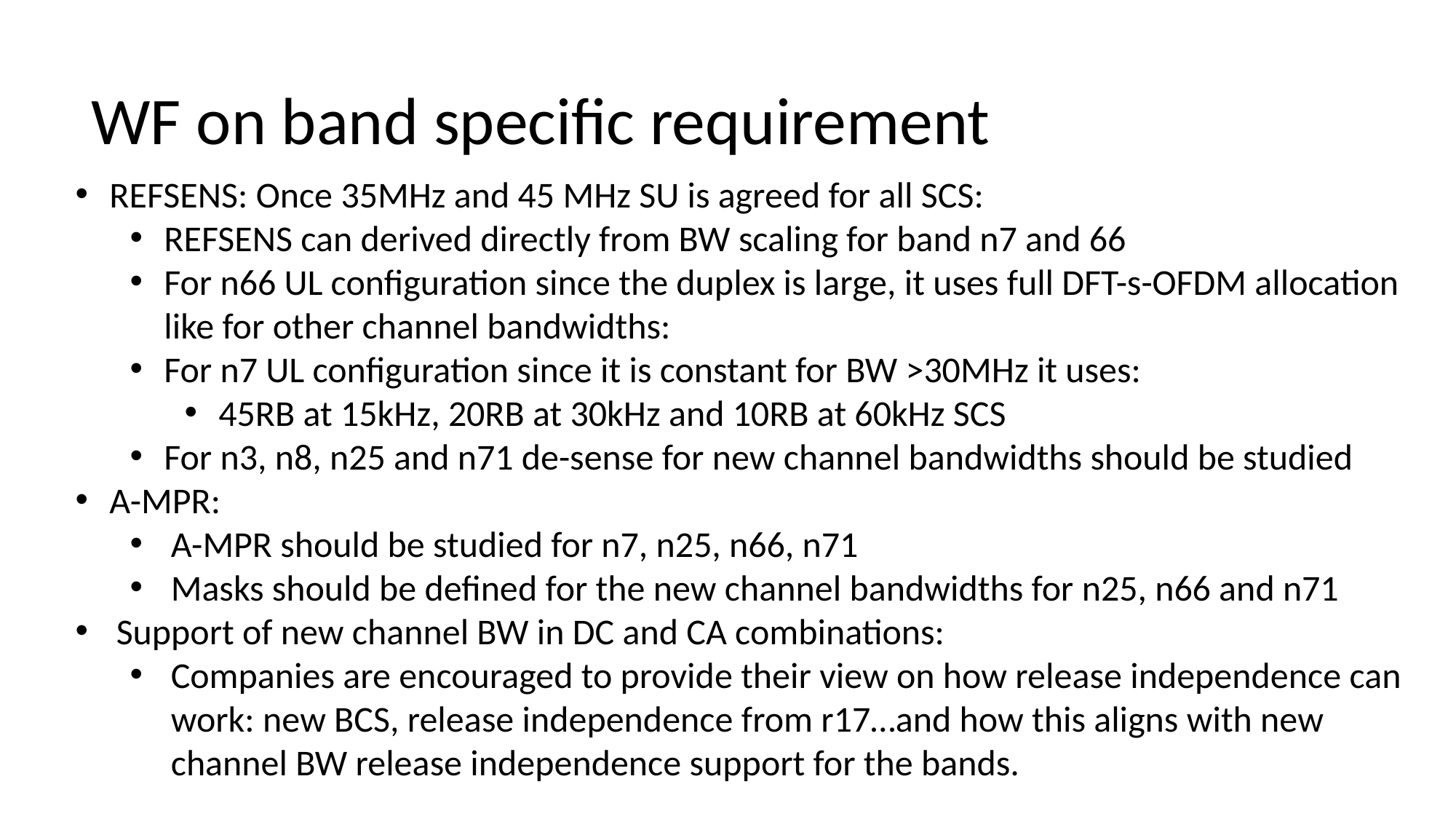

# WF on band specific requirement
REFSENS: Once 35MHz and 45 MHz SU is agreed for all SCS:
REFSENS can derived directly from BW scaling for band n7 and 66
For n66 UL configuration since the duplex is large, it uses full DFT-s-OFDM allocation like for other channel bandwidths:
For n7 UL configuration since it is constant for BW >30MHz it uses:
45RB at 15kHz, 20RB at 30kHz and 10RB at 60kHz SCS
For n3, n8, n25 and n71 de-sense for new channel bandwidths should be studied
A-MPR:
A-MPR should be studied for n7, n25, n66, n71
Masks should be defined for the new channel bandwidths for n25, n66 and n71
Support of new channel BW in DC and CA combinations:
Companies are encouraged to provide their view on how release independence can work: new BCS, release independence from r17…and how this aligns with new channel BW release independence support for the bands.